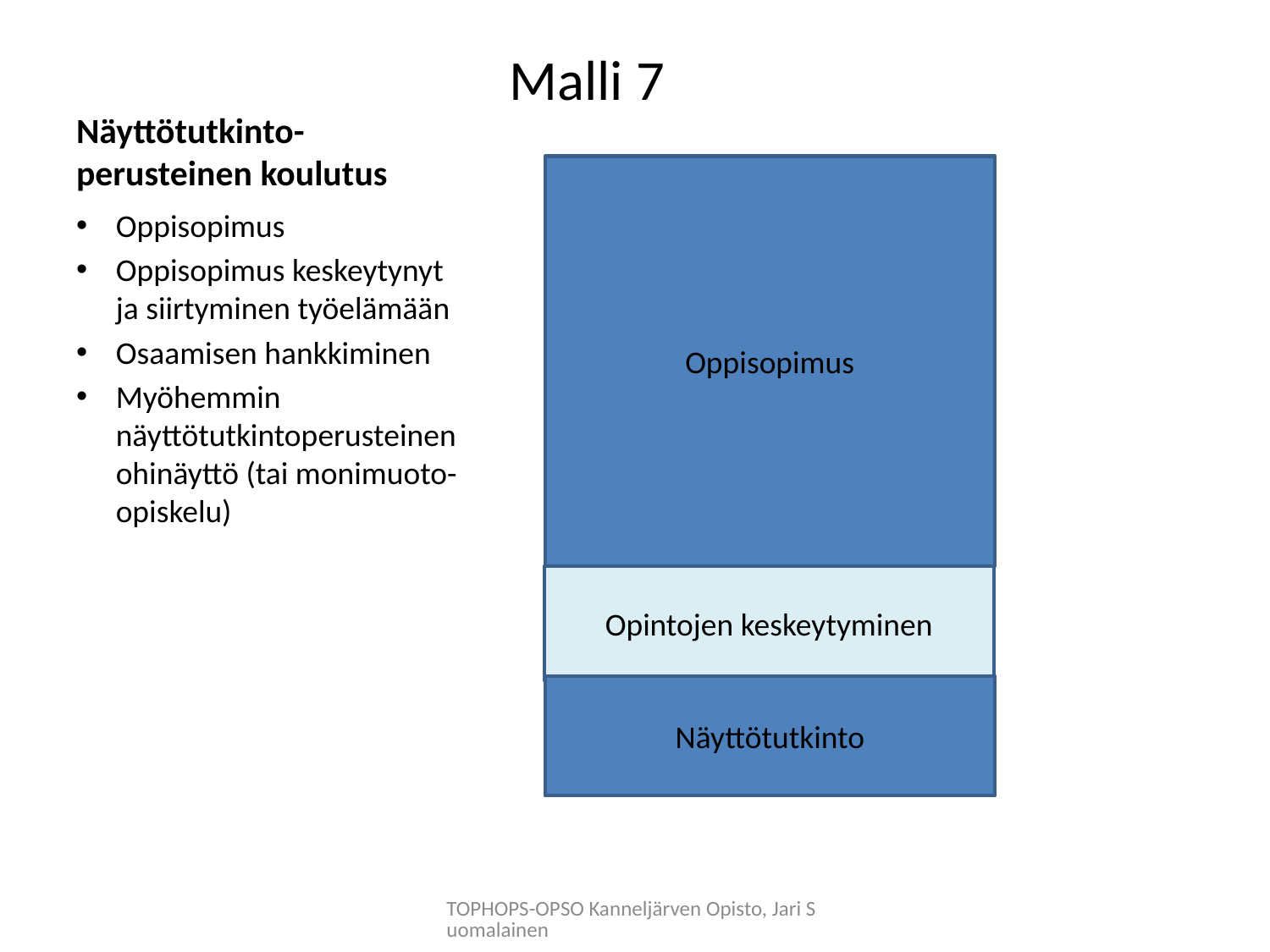

# Näyttötutkinto-perusteinen koulutus
Malli 7
Oppisopimus
Oppisopimus
Oppisopimus keskeytynyt ja siirtyminen työelämään
Osaamisen hankkiminen
Myöhemmin näyttötutkintoperusteinen ohinäyttö (tai monimuoto-opiskelu)

Opintojen keskeytyminen
Näyttötutkinto
TOPHOPS-OPSO Kanneljärven Opisto, Jari Suomalainen